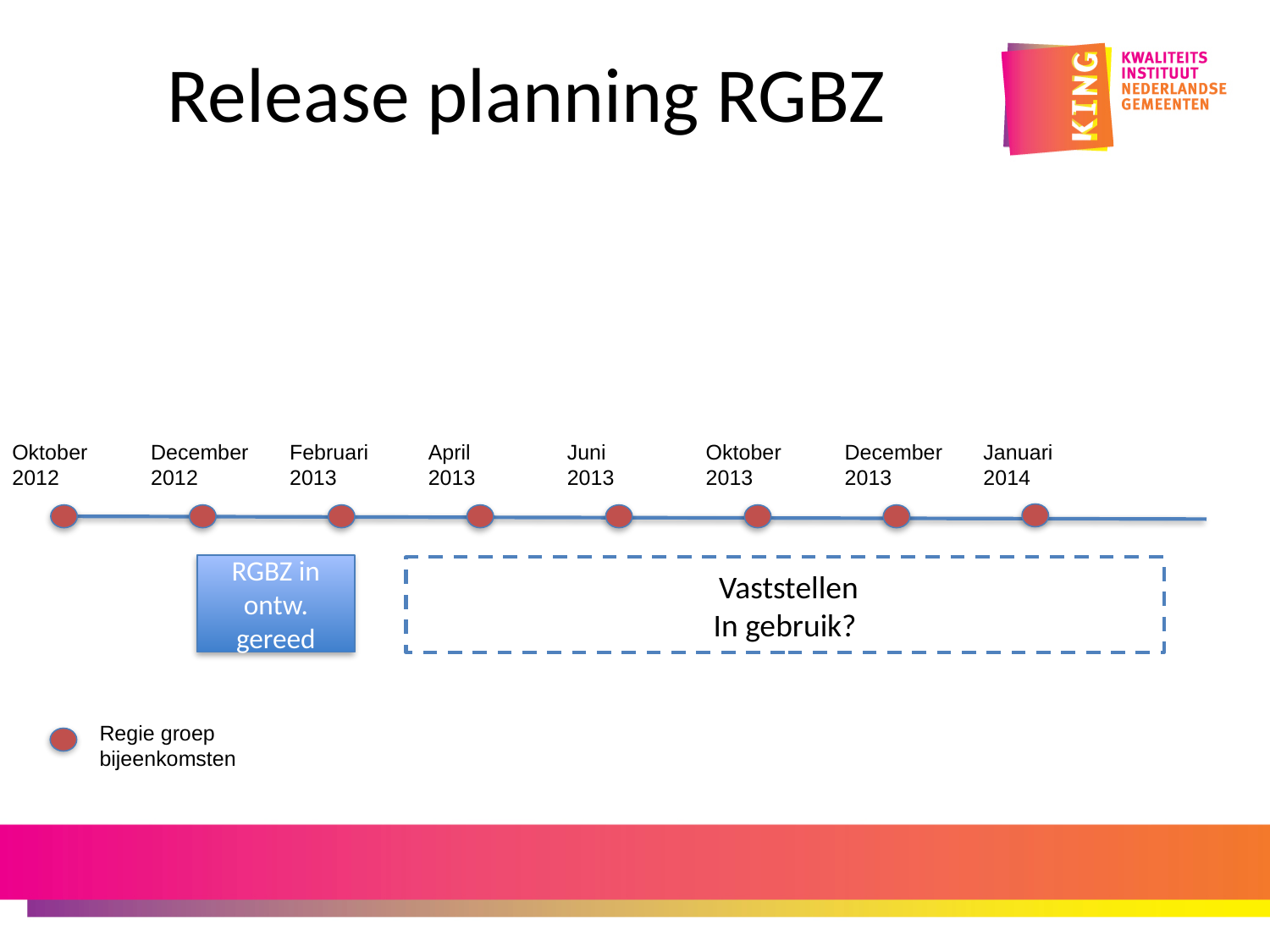

# Release planning RGBZ
Oktober
2012

December
2012

Februari
2013

April
2013

Juni
2013

Oktober
2013

December
2013

Januari
2014

RGBZ in ontw. gereed
 Vaststellen
In gebruik?
Regie groep bijeenkomsten